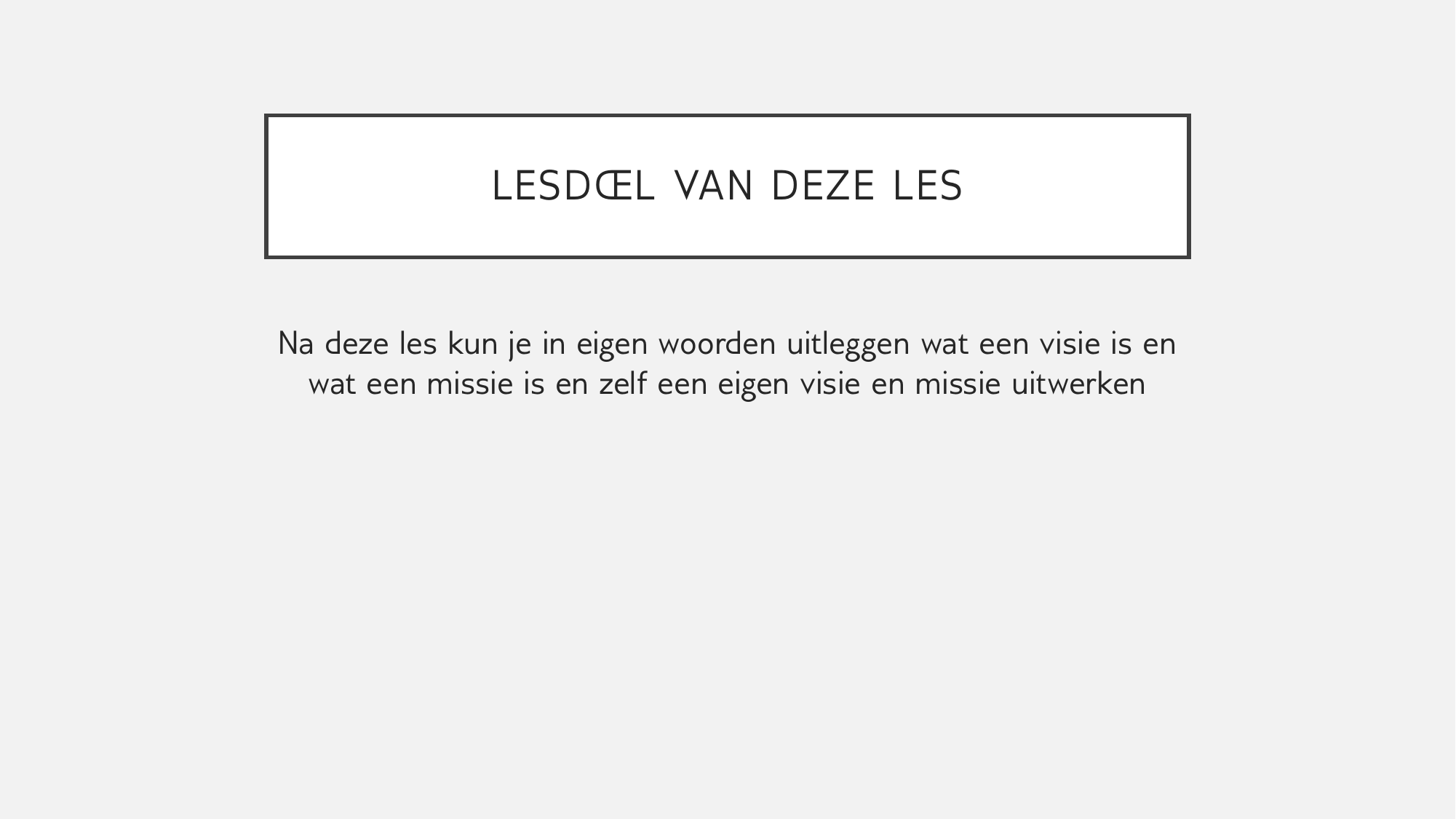

# Lesdoel van deze les
Na deze les kun je in eigen woorden uitleggen wat een visie is en wat een missie is en zelf een eigen visie en missie uitwerken